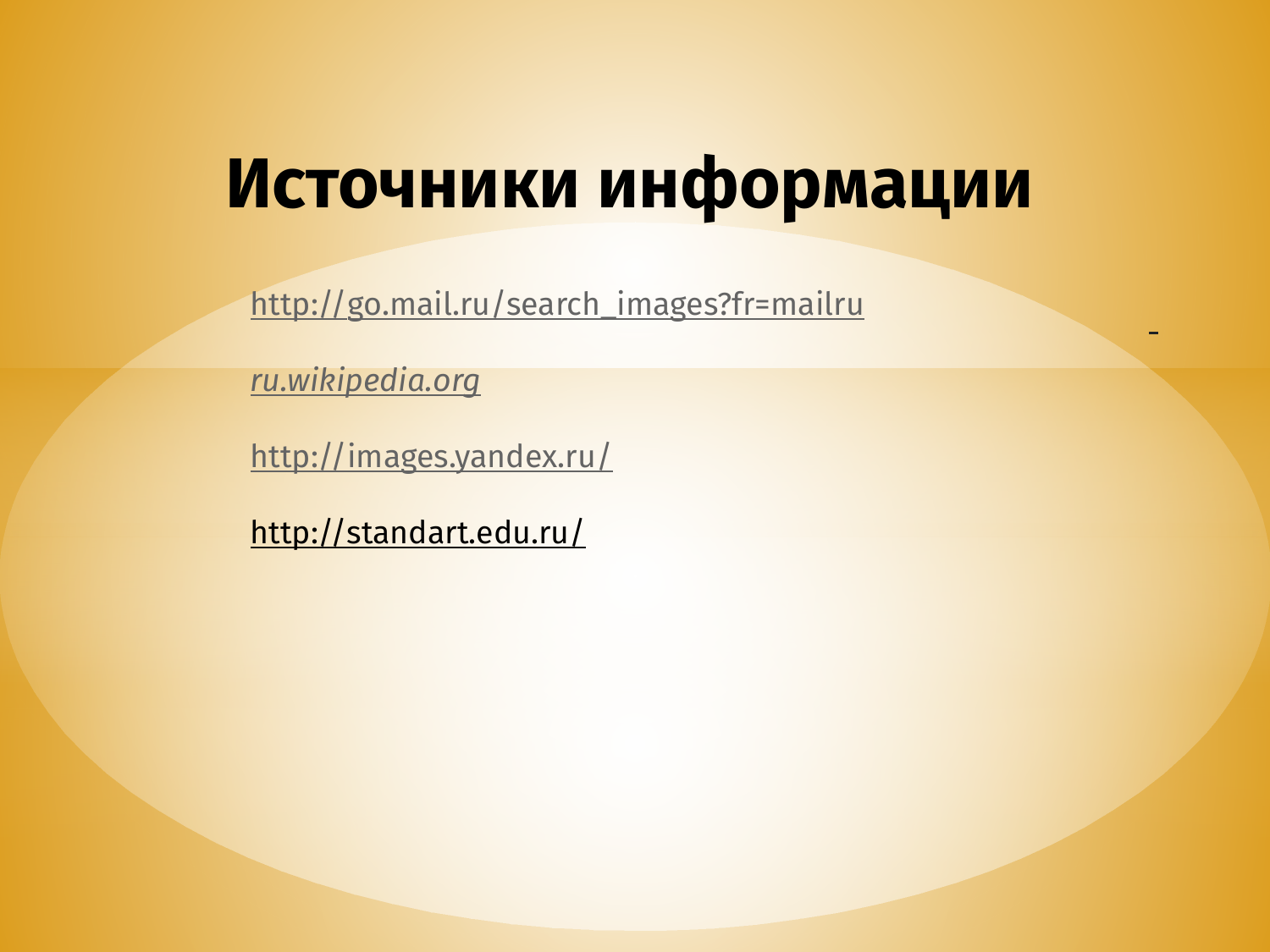

# Источники информации
http://go.mail.ru/search_images?fr=mailru

ru.wikipedia.org

http://images.yandex.ru/

http://standart.edu.ru/